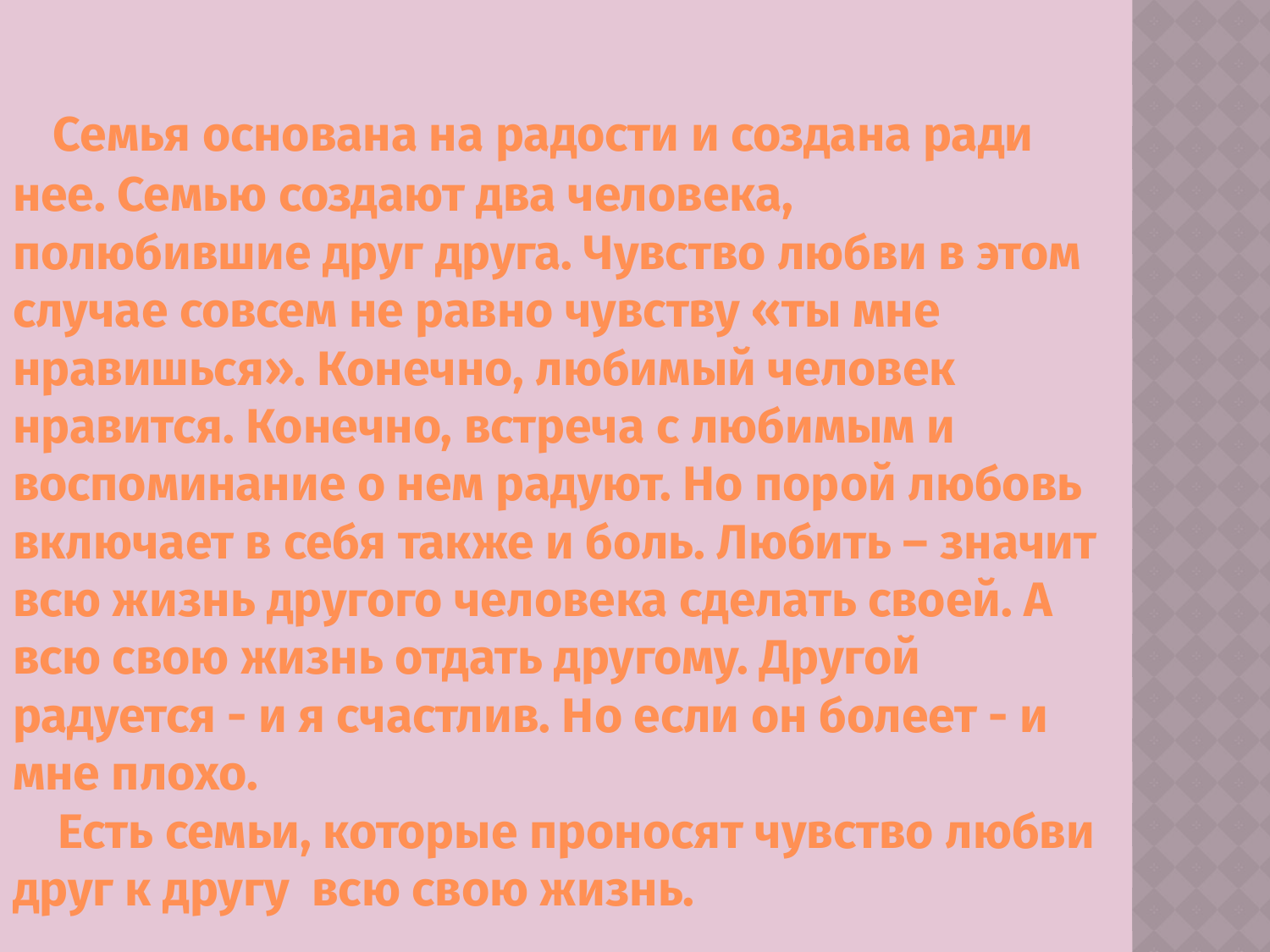

Семья основана на радости и создана ради нее. Семью создают два человека, полюбившие друг друга. Чувство любви в этом случае совсем не равно чувству «ты мне нравишься». Конечно, любимый человек нравится. Конечно, встреча с любимым и воспоминание о нем радуют. Но порой любовь включает в себя также и боль. Любить – значит всю жизнь другого человека сделать своей. А всю свою жизнь отдать другому. Другой радуется - и я счастлив. Но если он болеет - и мне плохо.
    Есть семьи, которые проносят чувство любви друг к другу  всю свою жизнь.